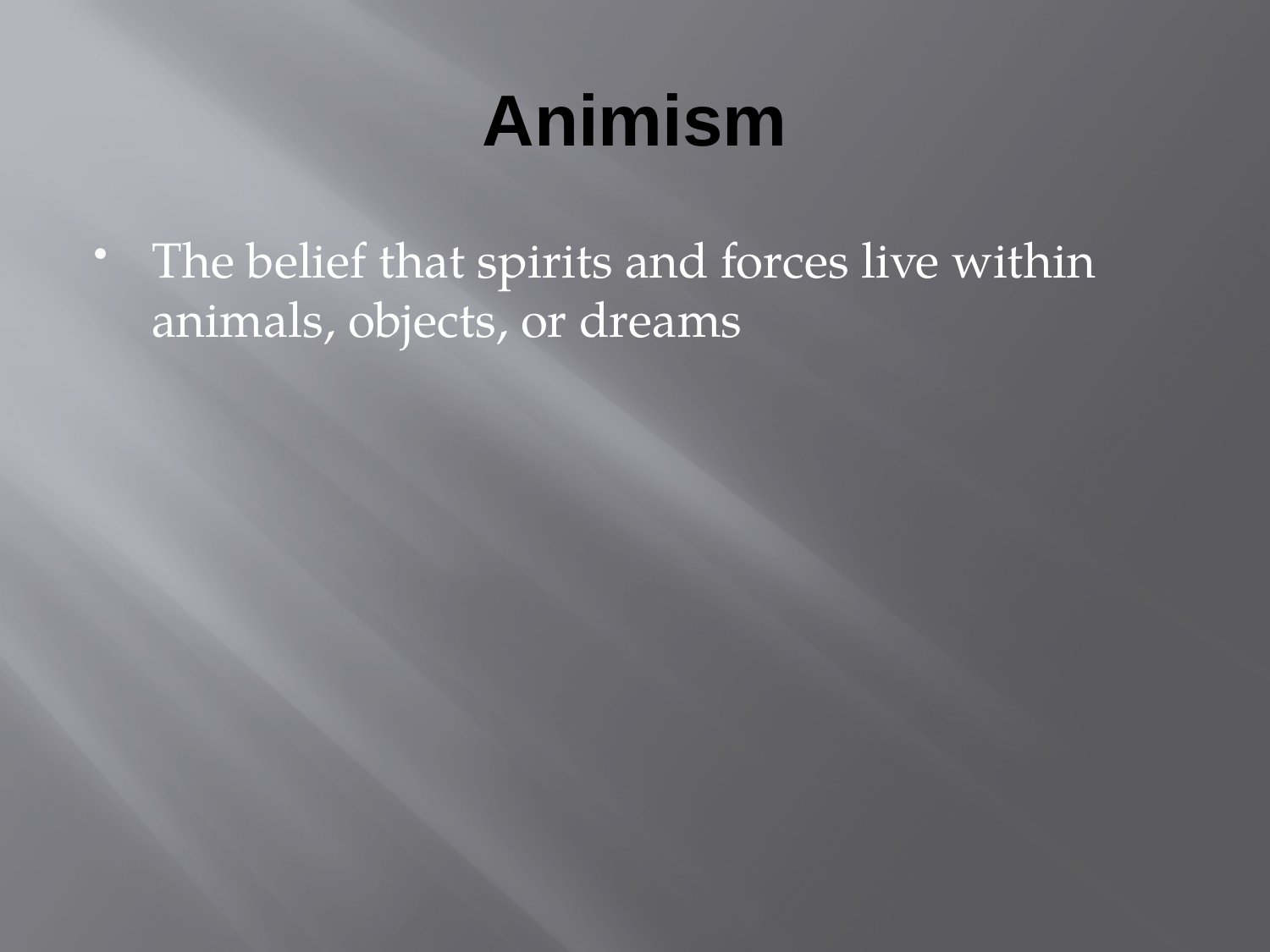

# Animism
The belief that spirits and forces live within animals, objects, or dreams